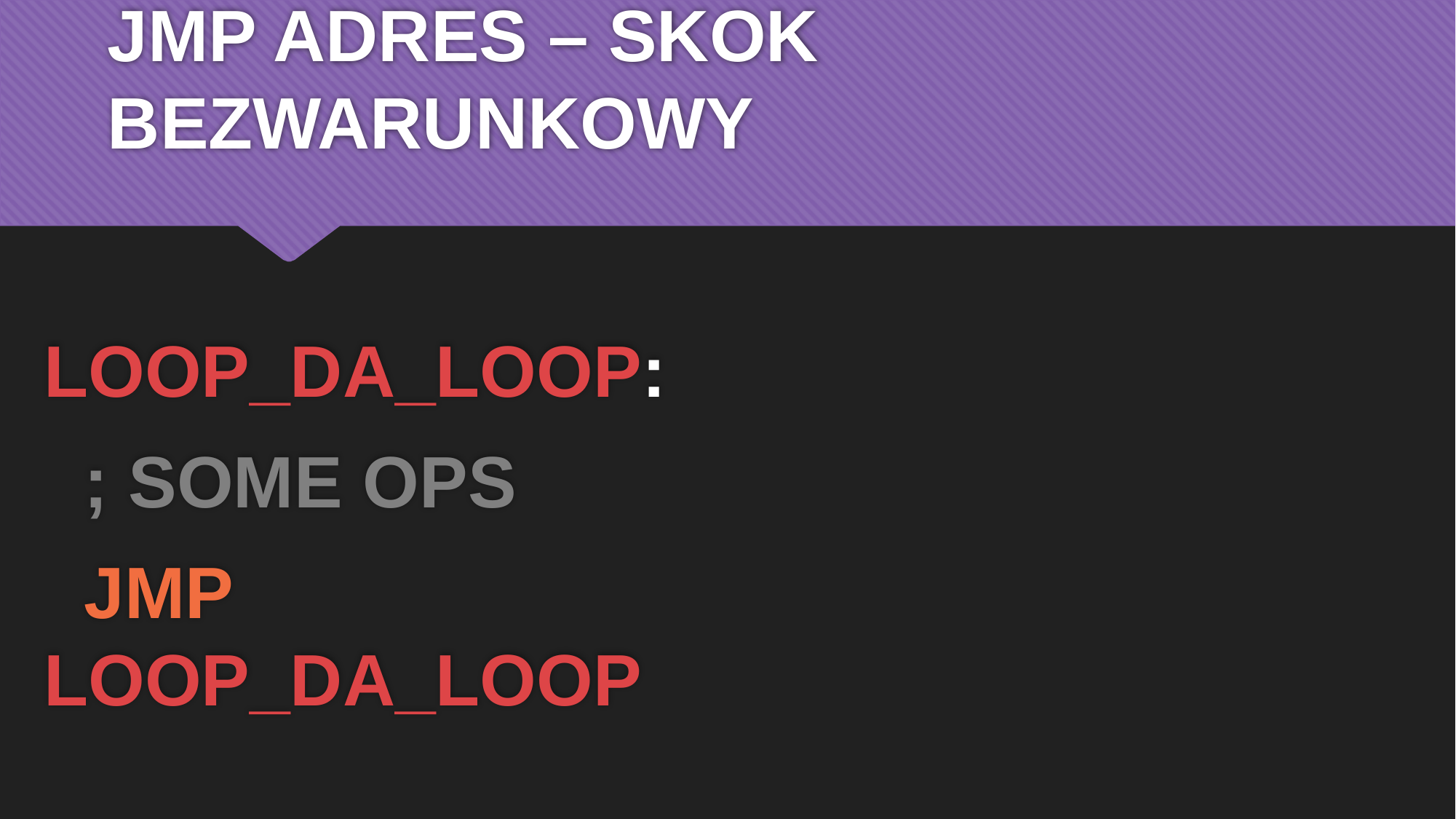

# JMP ADRES – SKOK BEZWARUNKOWY
LOOP_DA_LOOP:
  ; SOME OPS
  JMP LOOP_DA_LOOP